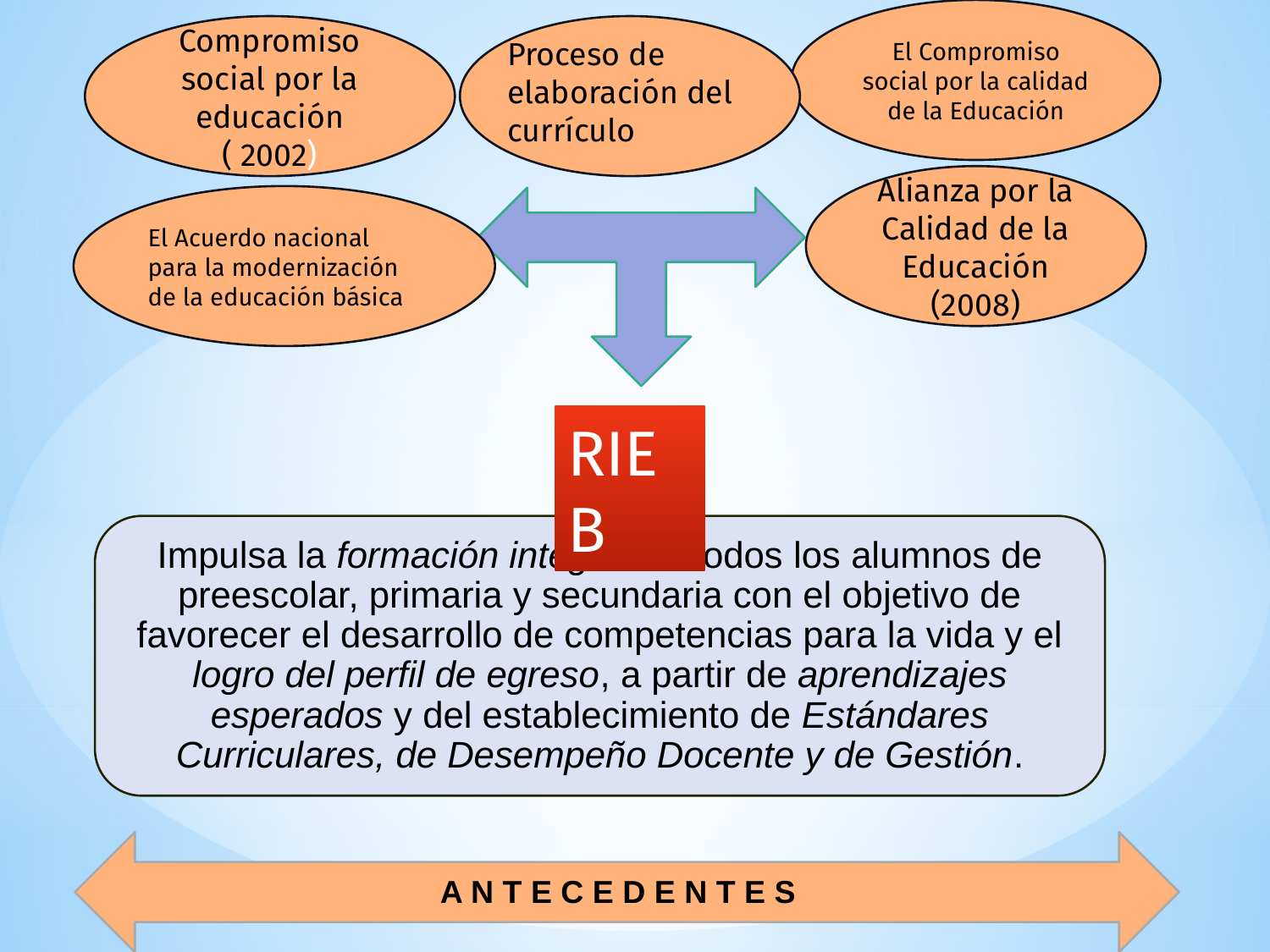

El Compromiso social por la calidad de la Educación
Compromiso social por la educación
( 2002)

Proceso de elaboración del currículo
Alianza por la Calidad de la Educación
(2008)
El Acuerdo nacional para la modernización de la educación básica

RIEB
Impulsa la formación integral de todos los alumnos de preescolar, primaria y secundaria con el objetivo de favorecer el desarrollo de competencias para la vida y el logro del perfil de egreso, a partir de aprendizajes esperados y del establecimiento de Estándares Curriculares, de Desempeño Docente y de Gestión.

A N T E C E D E N T E S